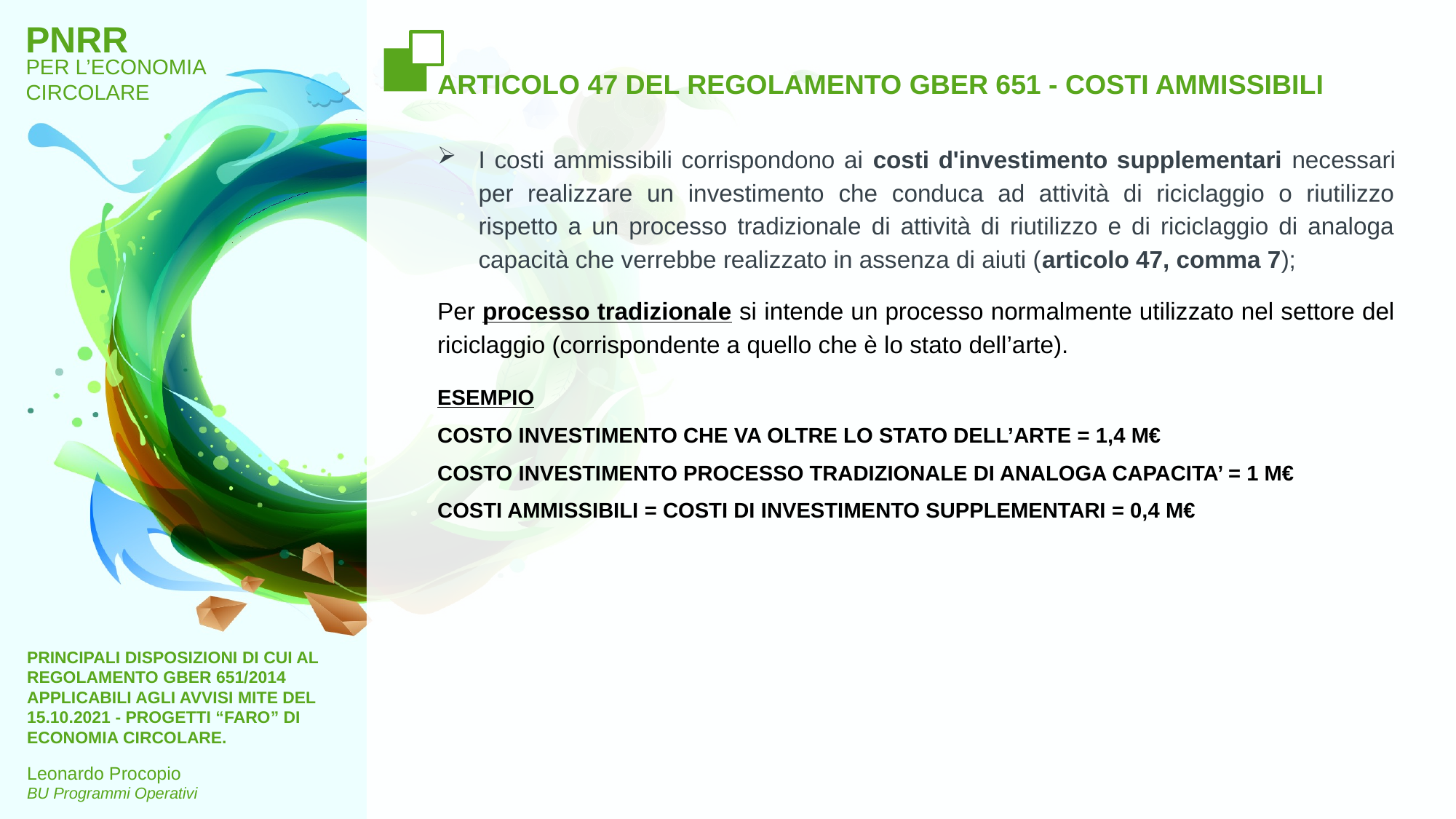

# ARTICOLO 47 DEL REGOLAMENTO GBER 651 - COSTI AMMISSIBILI
I costi ammissibili corrispondono ai costi d'investimento supplementari necessari per realizzare un investimento che conduca ad attività di riciclaggio o riutilizzo rispetto a un processo tradizionale di attività di riutilizzo e di riciclaggio di analoga capacità che verrebbe realizzato in assenza di aiuti (articolo 47, comma 7);
Per processo tradizionale si intende un processo normalmente utilizzato nel settore del riciclaggio (corrispondente a quello che è lo stato dell’arte).
ESEMPIO
COSTO INVESTIMENTO CHE VA OLTRE LO STATO DELL’ARTE = 1,4 M€
COSTO INVESTIMENTO PROCESSO TRADIZIONALE DI ANALOGA CAPACITA’ = 1 M€
COSTI AMMISSIBILI = COSTI DI INVESTIMENTO SUPPLEMENTARI = 0,4 M€